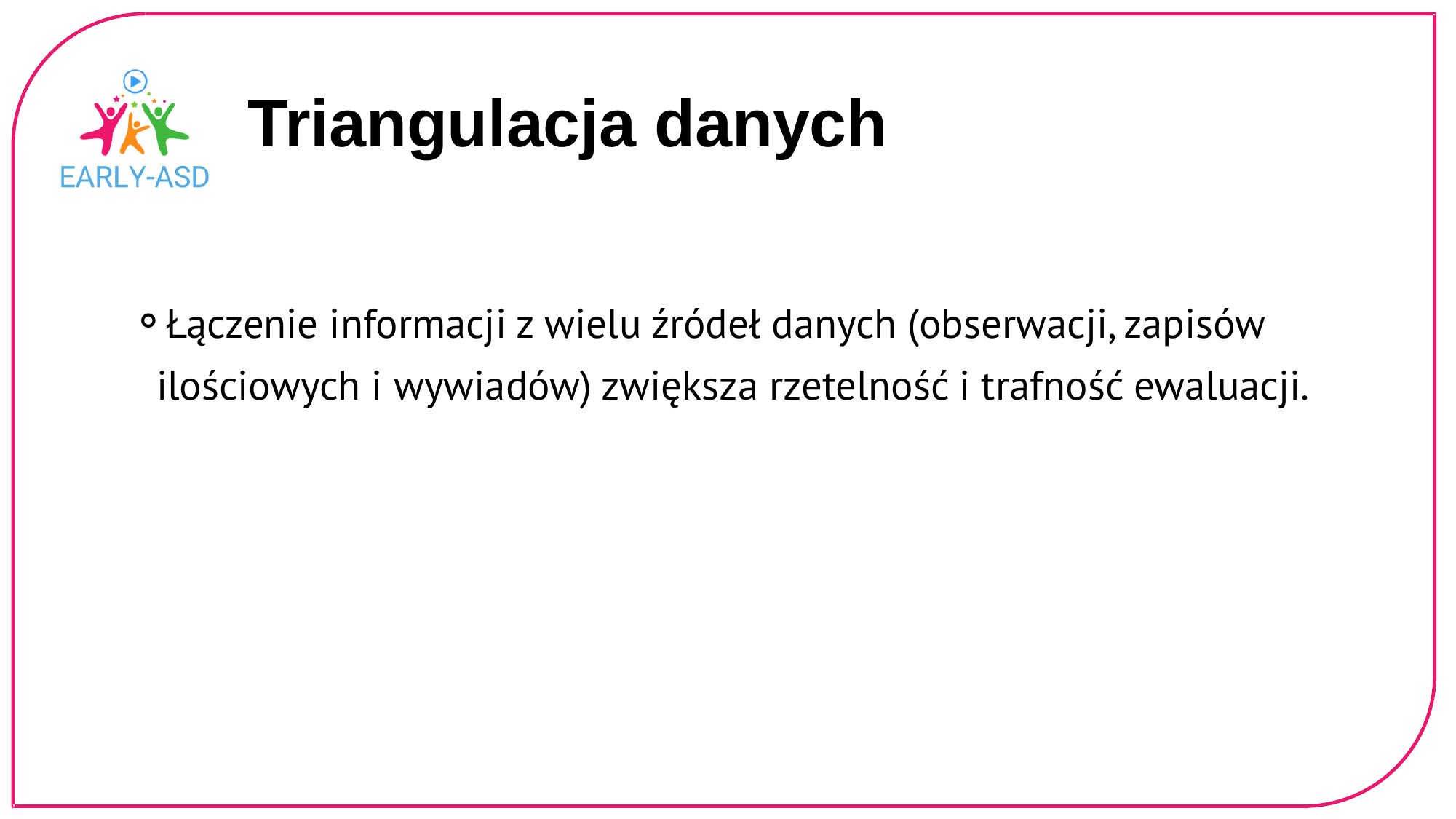

Triangulacja danych

Łączenie informacji z wielu źródeł danych (obserwacji, zapisów ilościowych i wywiadów) zwiększa rzetelność i trafność ewaluacji.